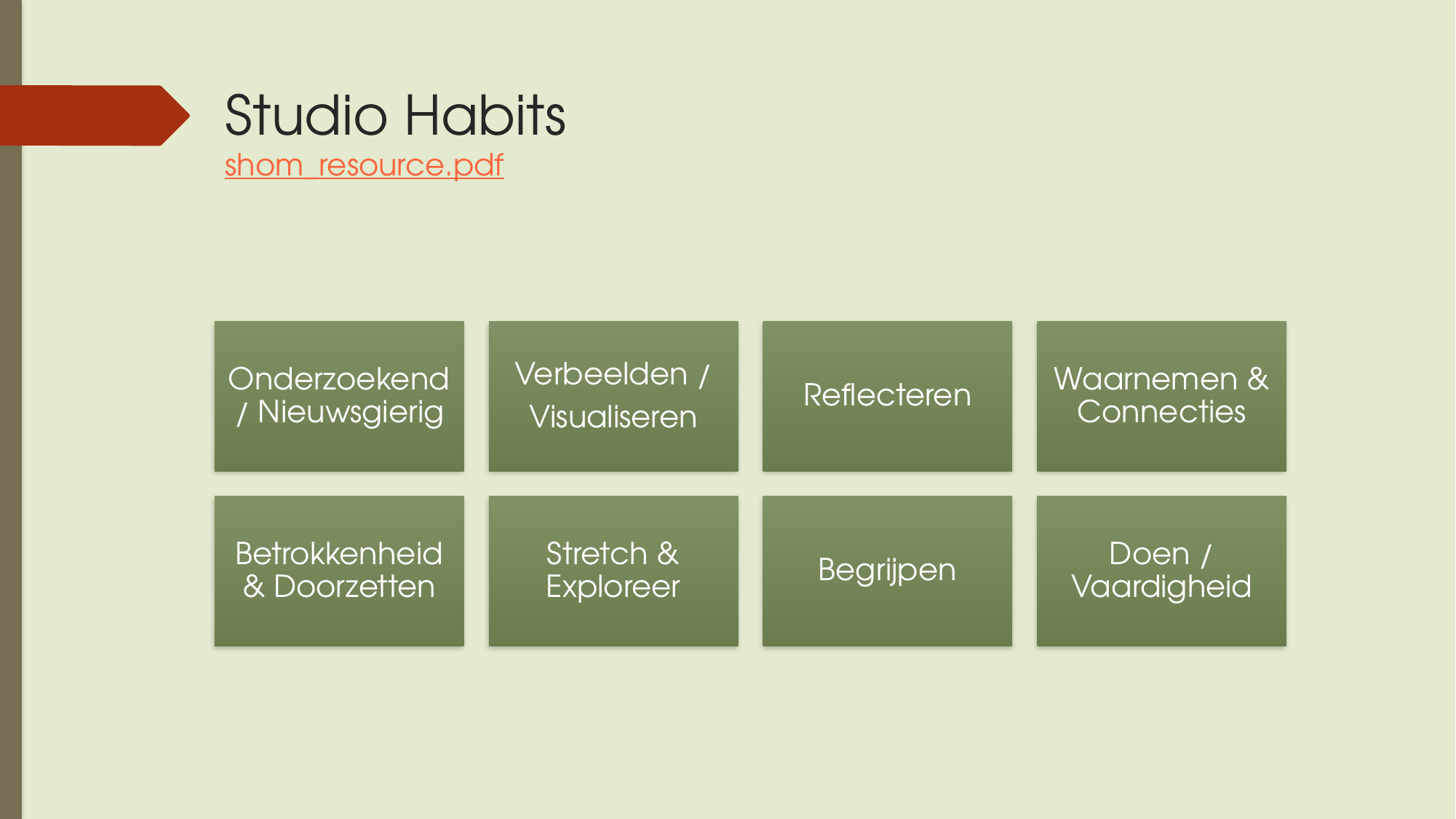

# Studio Habits shom_resource.pdf

Onderzoekend / Nieuwsgierig
Verbeelden /
Visualiseren
Reflecteren
Waarnemen & Connecties
Betrokkenheid & Doorzetten
Stretch & Exploreer
Begrijpen
Doen / Vaardigheid